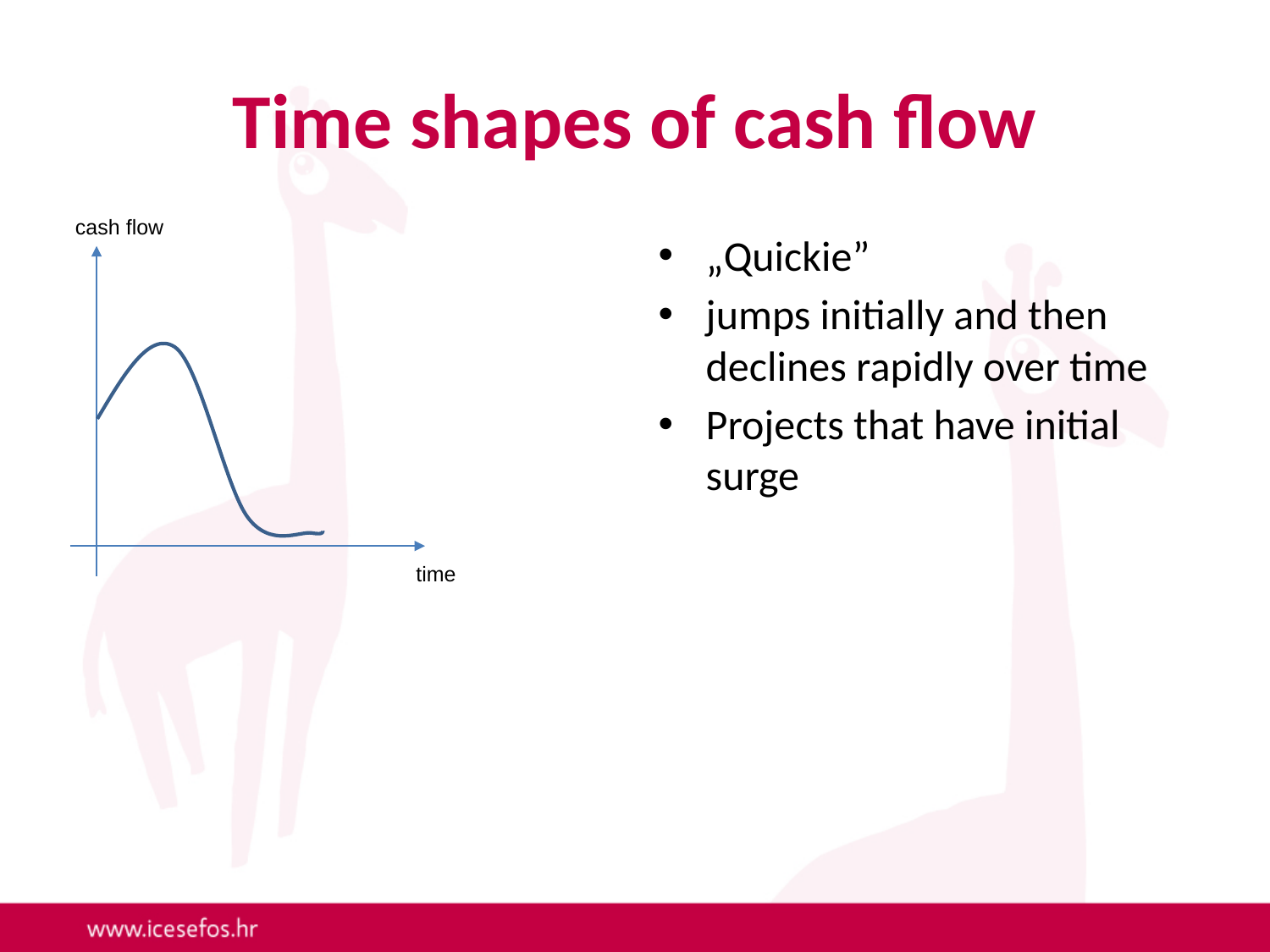

# Time shapes of cash flow
cash flow
„Quickie”
jumps initially and then declines rapidly over time
Projects that have initial surge

time